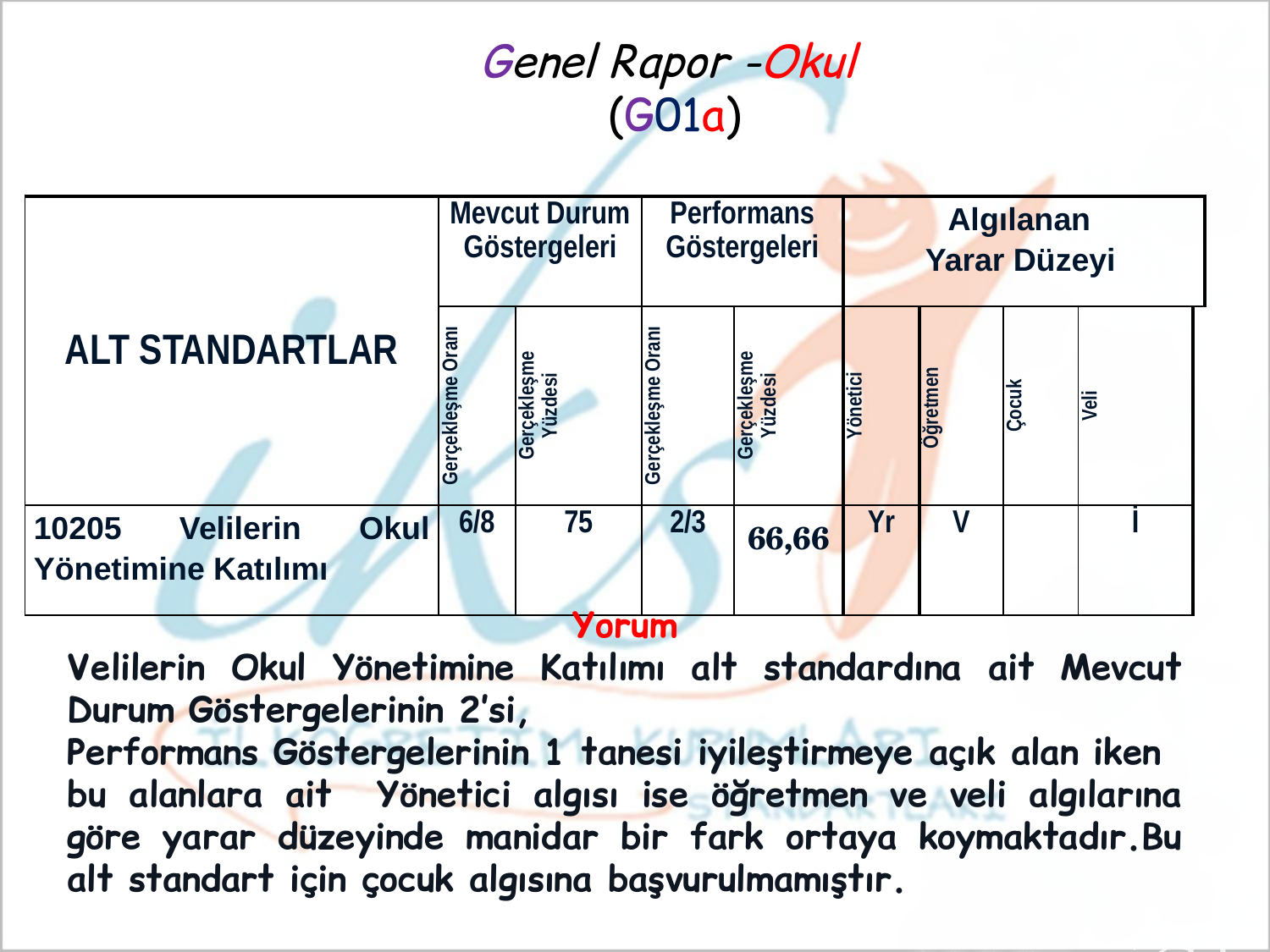

# Genel Rapor -Okul (G01a)
| ALT STANDARTLAR | Mevcut Durum Göstergeleri |  | Performans Göstergeleri |  | Algılanan Yarar Düzeyi |  |  |  |  |
| --- | --- | --- | --- | --- | --- | --- | --- | --- | --- |
|  | Gerçekleşme Oranı | Gerçekleşme Yüzdesi | Gerçekleşme Oranı | Gerçekleşme Yüzdesi | Yönetici | Öğretmen | Çocuk | Veli |  |
| 10205 Velilerin Okul Yönetimine Katılımı | 6/8 | 75 | 2/3 | 66,66 | Yr | V |  | İ |  |
Yorum
Velilerin Okul Yönetimine Katılımı alt standardına ait Mevcut Durum Göstergelerinin 2’si,
Performans Göstergelerinin 1 tanesi iyileştirmeye açık alan iken
bu alanlara ait  Yönetici algısı ise öğretmen ve veli algılarına göre yarar düzeyinde manidar bir fark ortaya koymaktadır.Bu alt standart için çocuk algısına başvurulmamıştır.